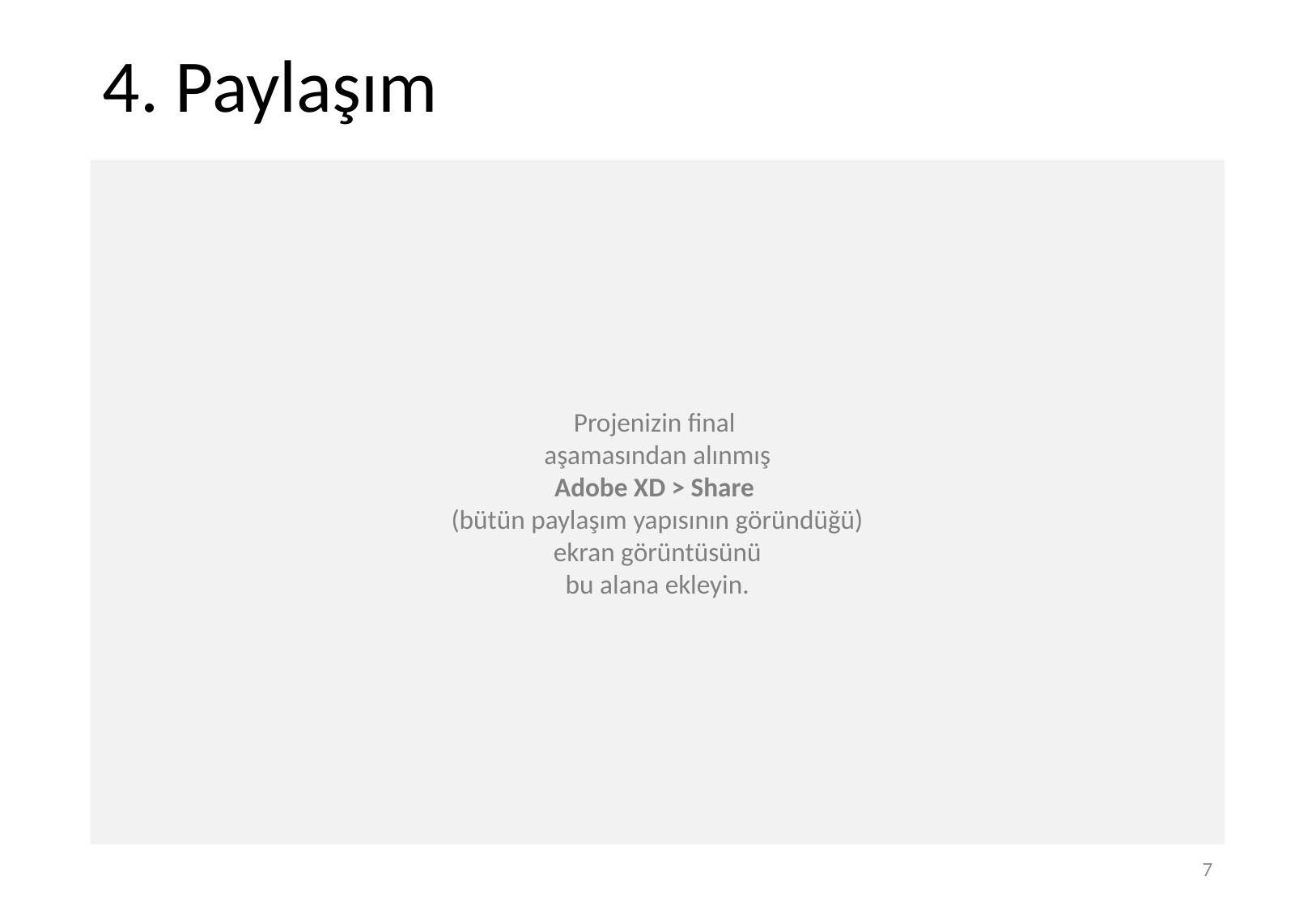

# 4. Paylaşım
Projenizin final
aşamasından alınmış
Adobe XD > Share
(bütün paylaşım yapısının göründüğü)
ekran görüntüsünü
bu alana ekleyin.
7